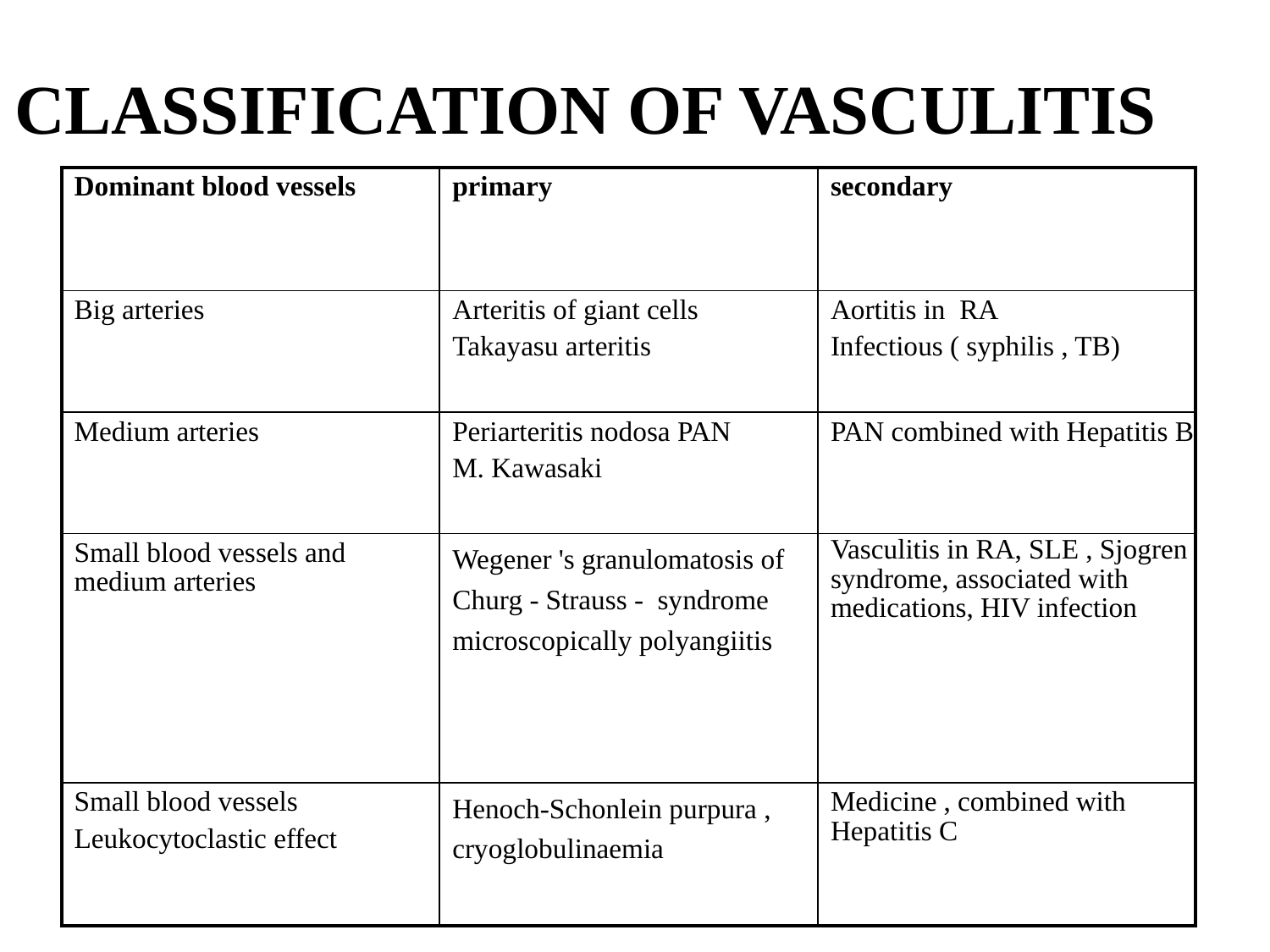

CLASSIFICATION OF VASCULITIS
| Dominant blood vessels | primary | secondary |
| --- | --- | --- |
| Big arteries | Arteritis of giant cells Takayasu arteritis | Aortitis in RA Infectious ( syphilis , TB) |
| Medium arteries | Periarteritis nodosa PAN M. Kawasaki | PAN combined with Hepatitis B |
| Small blood vessels and medium arteries | Wegener 's granulomatosis of Churg - Strauss - syndrome microscopically polyangiitis | Vasculitis in RA, SLE , Sjogren syndrome, associated with medications, HIV infection |
| Small blood vessels Leukocytoclastic effect | Henoch-Schonlein purpura , cryoglobulinaemia | Medicine , combined with Hepatitis C |